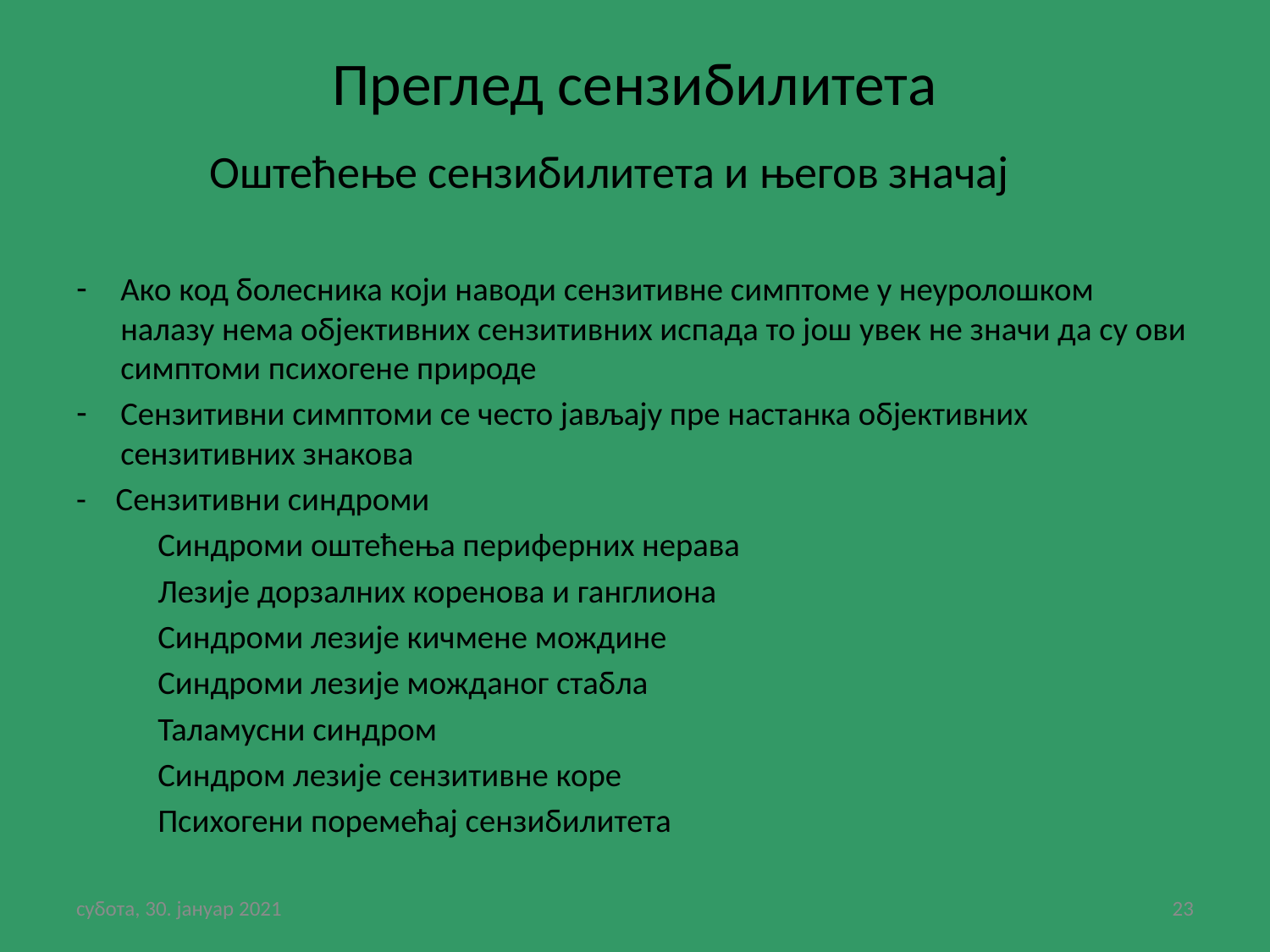

# Преглед сензибилитета
                  Оштећење сензибилитета и његов значај

Ако код болесника који наводи сензитивне симптоме у неуролошком налазу нема објективних сензитивних испада то још увек не значи да су ови симптоми психогене природе
Сензитивни симптоми се често јављају пре настанка објективних сензитивних знакова
-    Сензитивни синдроми
           Синдроми оштећења периферних нерава
           Лезије дорзалних коренова и ганглиона
           Синдроми лезије кичмене мождине
           Синдроми лезије можданог стабла
           Таламусни синдром
           Синдром лезије сензитивне коре
           Психогени поремећај сензибилитета
субота, 30. јануар 2021
23